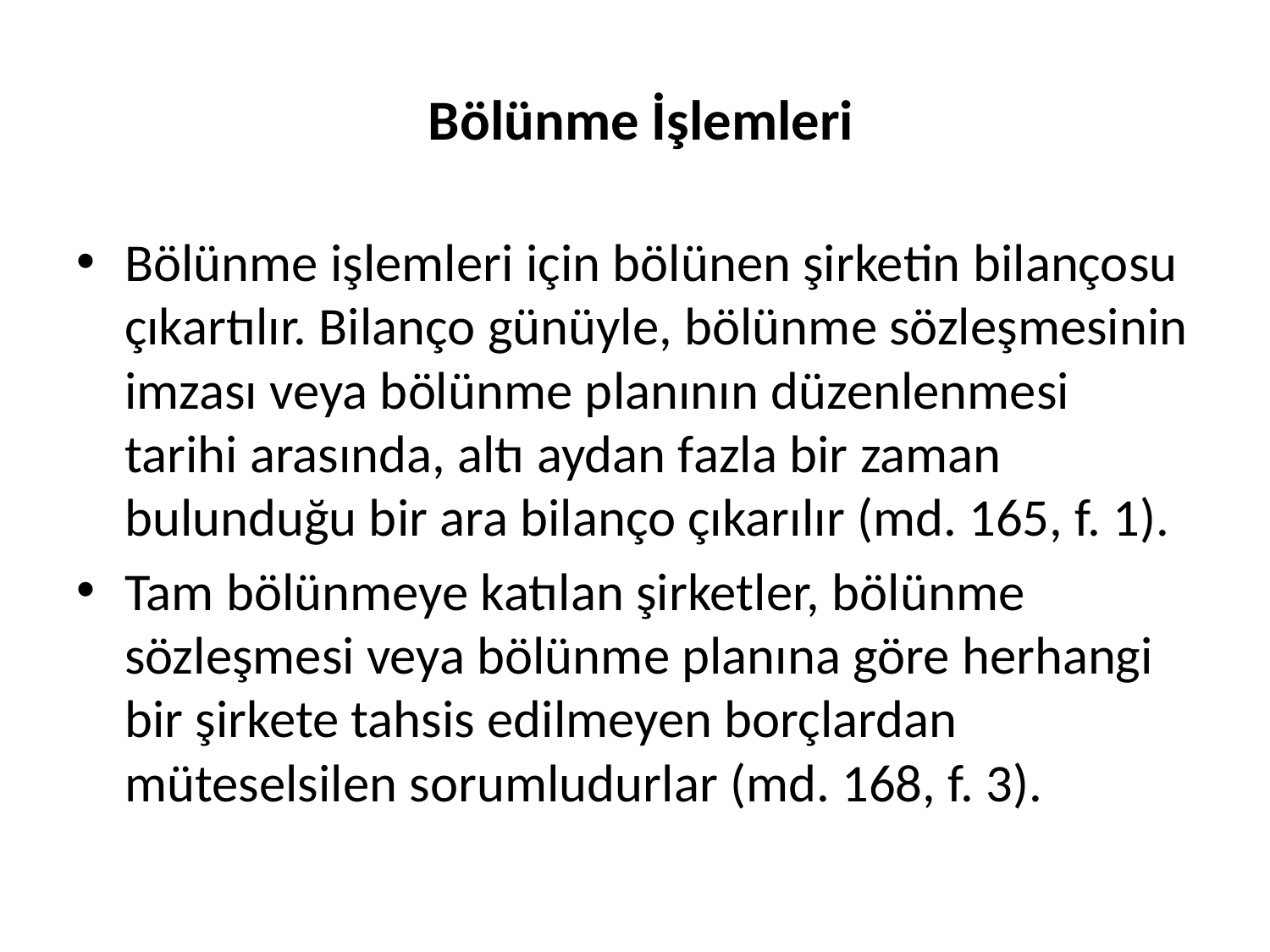

# Bölünme İşlemleri
Bölünme işlemleri için bölünen şirketin bilançosu çıkartılır. Bilanço günüyle, bölünme sözleşmesinin imzası veya bölünme planının düzenlenmesi tarihi arasında, altı aydan fazla bir zaman bulunduğu bir ara bilanço çıkarılır (md. 165, f. 1).
Tam bölünmeye katılan şirketler, bölünme sözleşmesi veya bölünme planına göre herhangi bir şirkete tahsis edilmeyen borçlardan müteselsilen sorumludurlar (md. 168, f. 3).